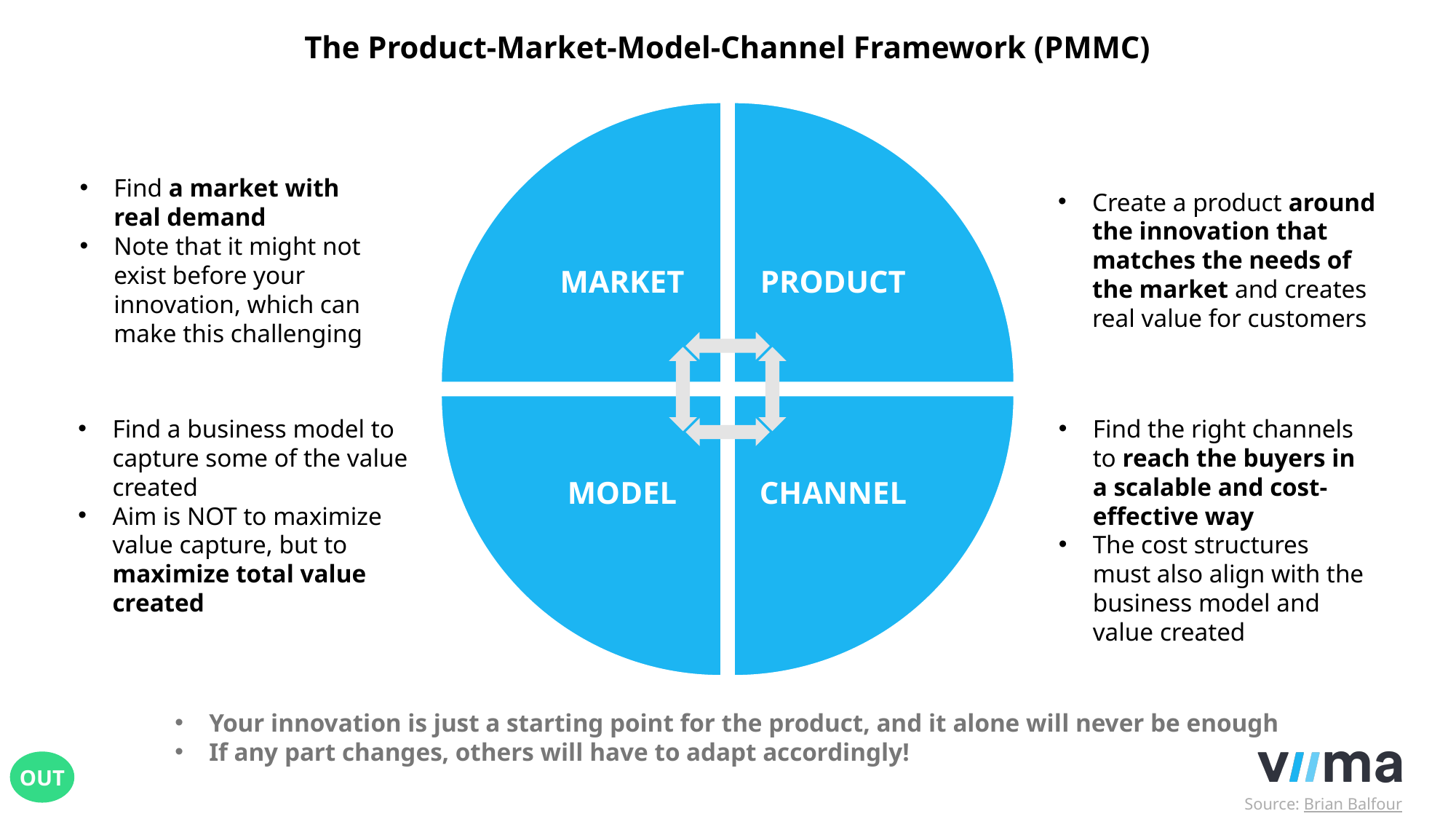

The Product-Market-Model-Channel Framework (PMMC)
MARKET
PRODUCT
CHANNEL
MODEL
Find a market with real demand
Note that it might not exist before your innovation, which can make this challenging
Create a product around the innovation that matches the needs of the market and creates real value for customers
Find a business model to capture some of the value created
Aim is NOT to maximize value capture, but to maximize total value created
Find the right channels to reach the buyers in a scalable and cost-effective way
The cost structures must also align with the business model and value created

Your innovation is just a starting point for the product, and it alone will never be enough
If any part changes, others will have to adapt accordingly!
OUT
Source: Brian Balfour